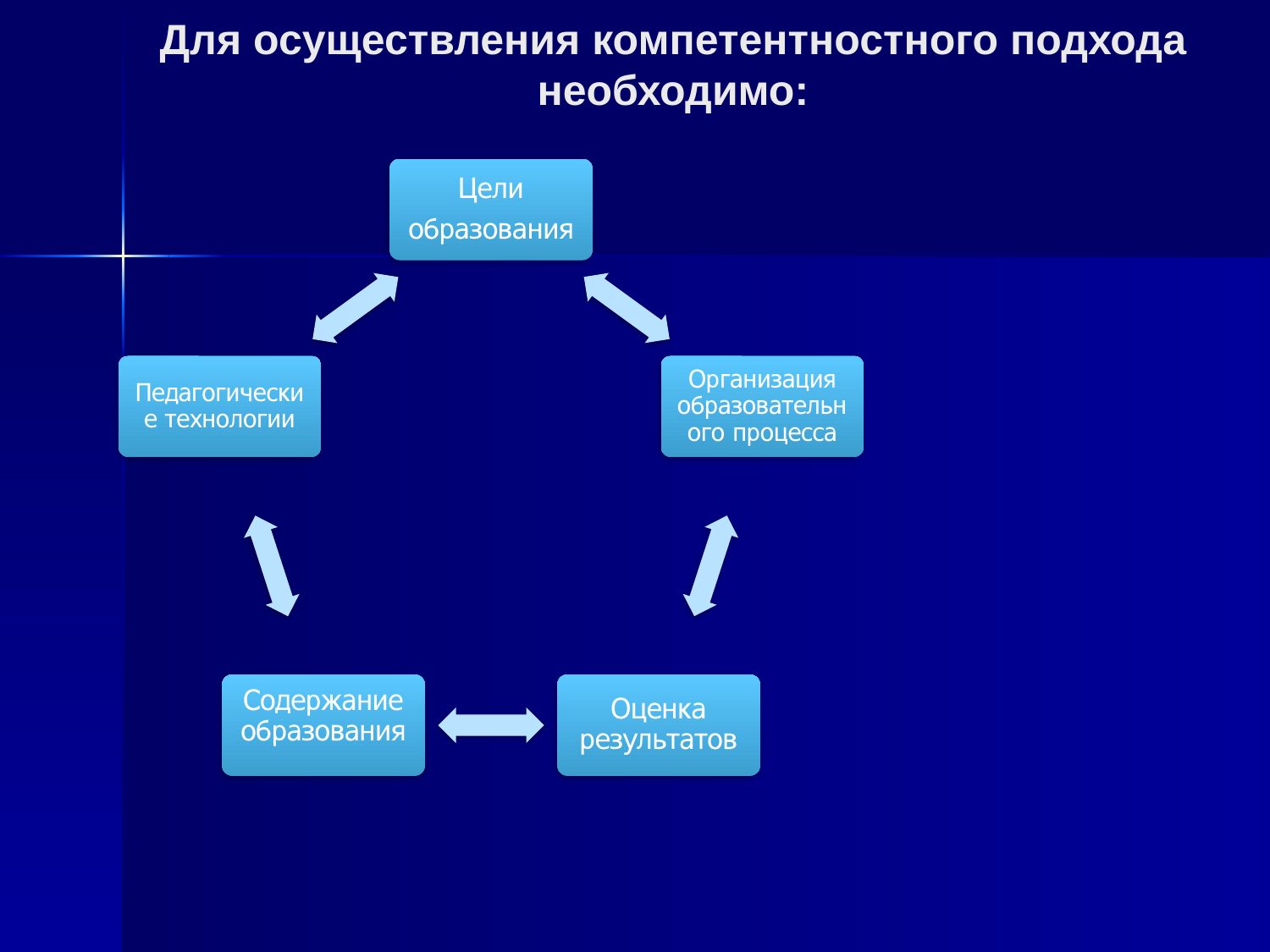

# Для осуществления компетентностного подхода необходимо:
Цели
образования

Организация образовательного процесса

Оценка результатов

Содержание образования

Педагогические технологии